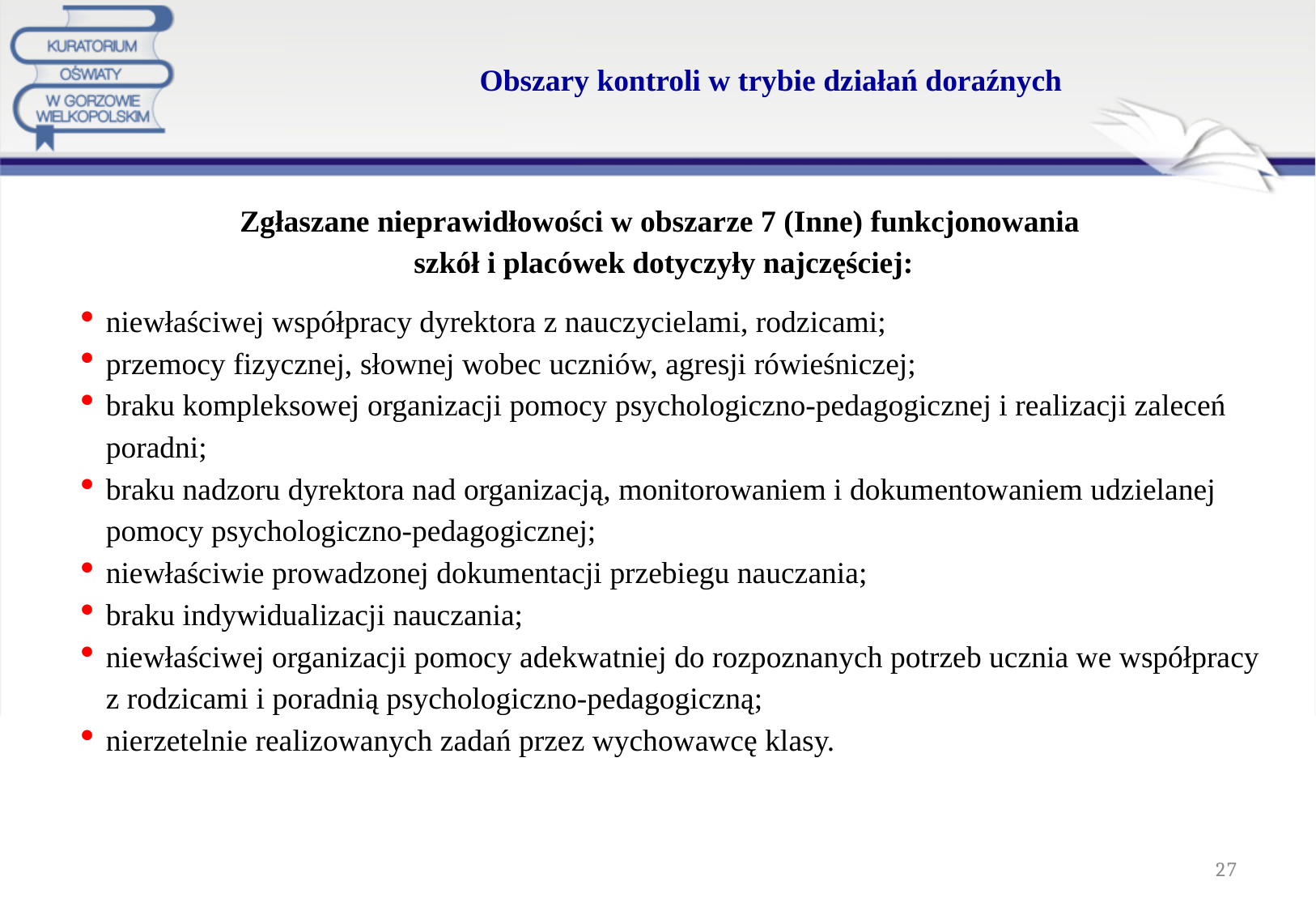

# Obszary kontroli w trybie działań doraźnych

Zgłaszane nieprawidłowości w obszarze 7 (Inne) funkcjonowania
szkół i placówek dotyczyły najczęściej:
niewłaściwej współpracy dyrektora z nauczycielami, rodzicami;
przemocy fizycznej, słownej wobec uczniów, agresji rówieśniczej;
braku kompleksowej organizacji pomocy psychologiczno-pedagogicznej i realizacji zaleceń  poradni;
braku nadzoru dyrektora nad organizacją, monitorowaniem i dokumentowaniem udzielanej pomocy psychologiczno-pedagogicznej;
niewłaściwie prowadzonej dokumentacji przebiegu nauczania;
braku indywidualizacji nauczania;
niewłaściwej organizacji pomocy adekwatniej do rozpoznanych potrzeb ucznia we współpracy z rodzicami i poradnią psychologiczno-pedagogiczną;
nierzetelnie realizowanych zadań przez wychowawcę klasy.

27